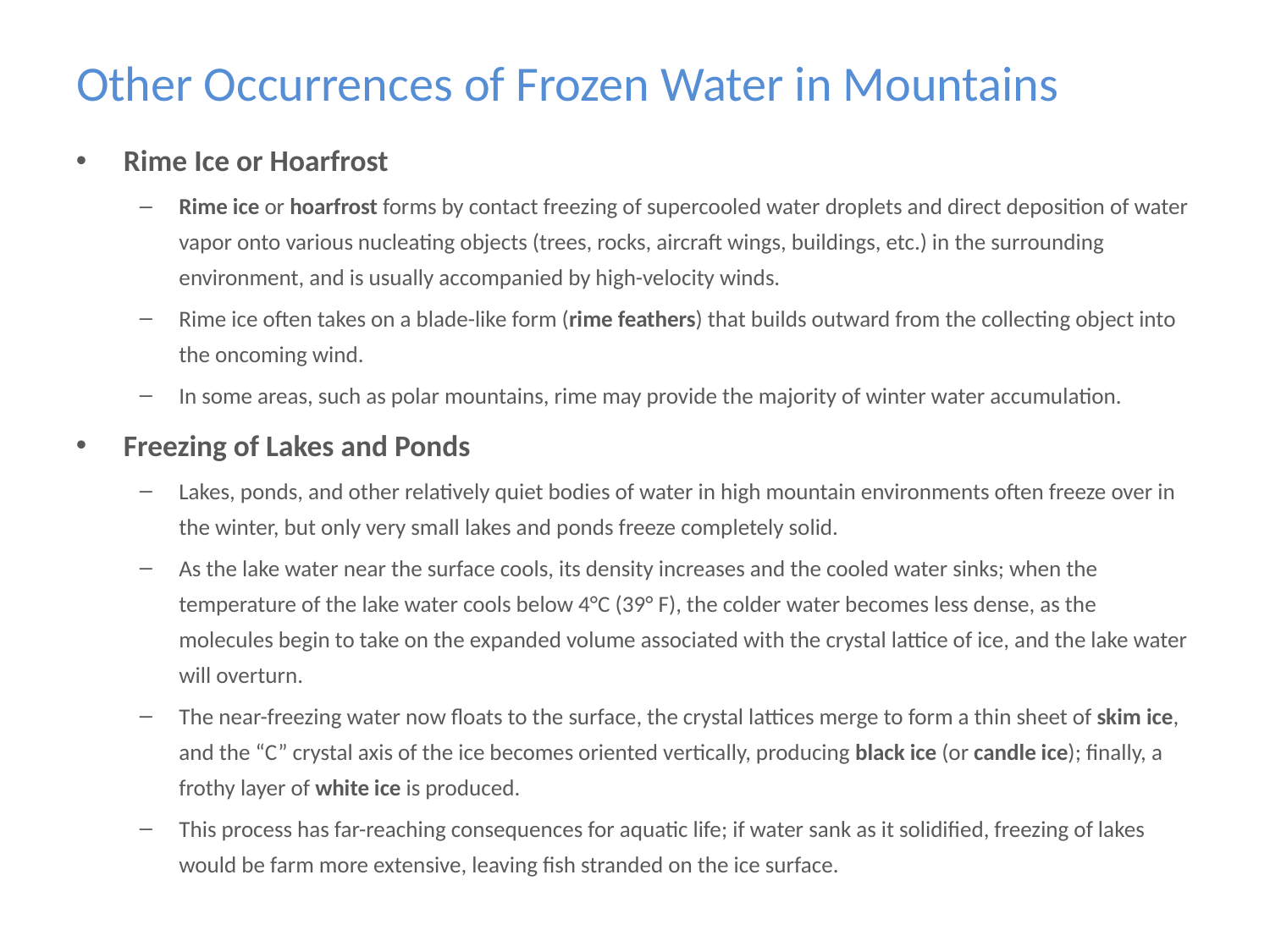

# Other Occurrences of Frozen Water in Mountains

Rime Ice or Hoarfrost
Rime ice or hoarfrost forms by contact freezing of supercooled water droplets and direct deposition of water vapor onto various nucleating objects (trees, rocks, aircraft wings, buildings, etc.) in the surrounding environment, and is usually accompanied by high-velocity winds.
Rime ice often takes on a blade-like form (rime feathers) that builds outward from the collecting object into the oncoming wind.
In some areas, such as polar mountains, rime may provide the majority of winter water accumulation.
Freezing of Lakes and Ponds
Lakes, ponds, and other relatively quiet bodies of water in high mountain environments often freeze over in the winter, but only very small lakes and ponds freeze completely solid.
As the lake water near the surface cools, its density increases and the cooled water sinks; when the temperature of the lake water cools below 4°C (39° F), the colder water becomes less dense, as the molecules begin to take on the expanded volume associated with the crystal lattice of ice, and the lake water will overturn.
The near-freezing water now floats to the surface, the crystal lattices merge to form a thin sheet of skim ice, and the “C” crystal axis of the ice becomes oriented vertically, producing black ice (or candle ice); finally, a frothy layer of white ice is produced.
This process has far-reaching consequences for aquatic life; if water sank as it solidified, freezing of lakes would be farm more extensive, leaving fish stranded on the ice surface.